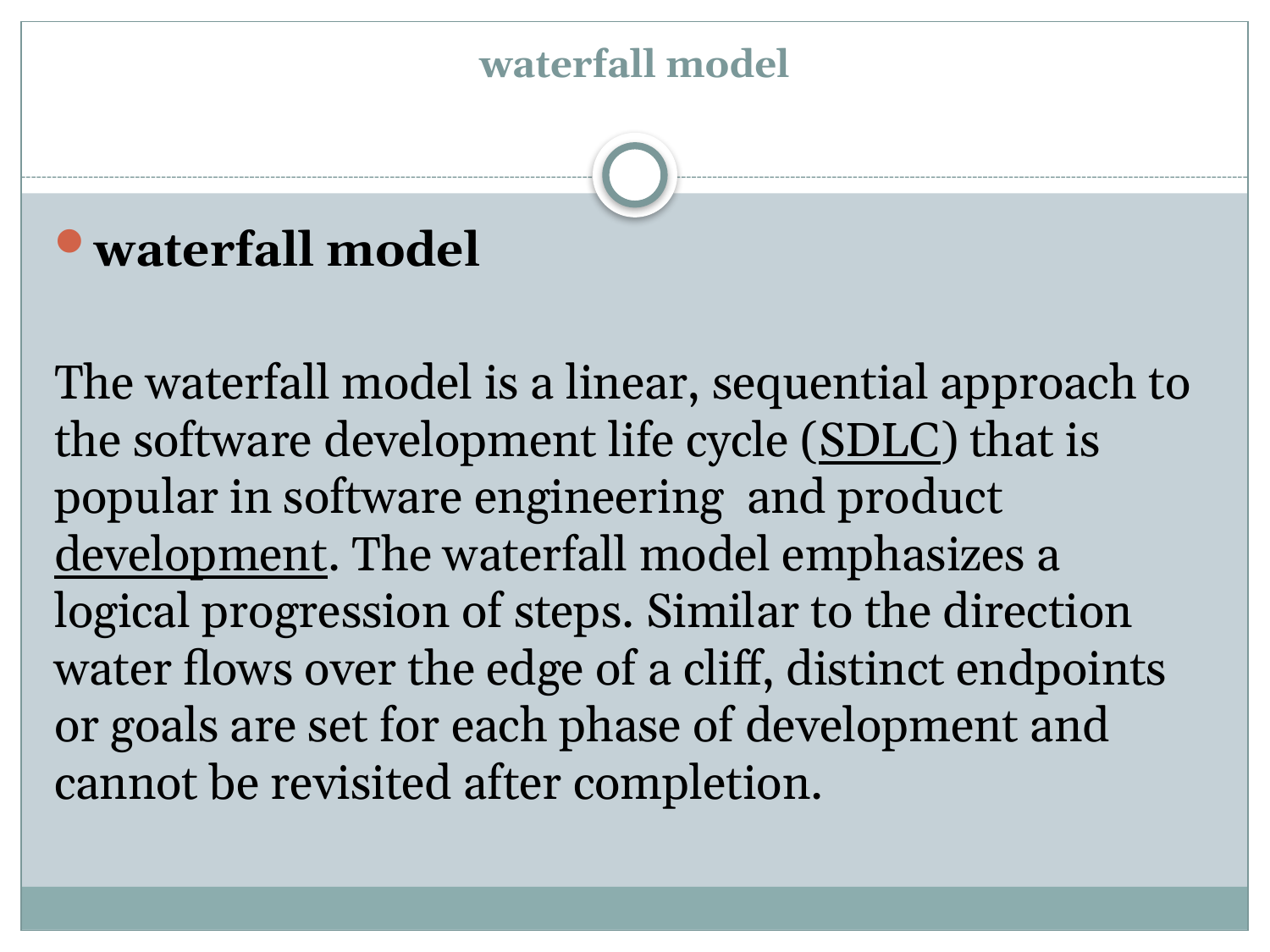

# waterfall model
waterfall model

The waterfall model is a linear, sequential approach to the software development life cycle (SDLC) that is popular in software engineering  and product  development. The waterfall model emphasizes a logical progression of steps. Similar to the direction water flows over the edge of a cliff, distinct endpoints or goals are set for each phase of development and cannot be revisited after completion.